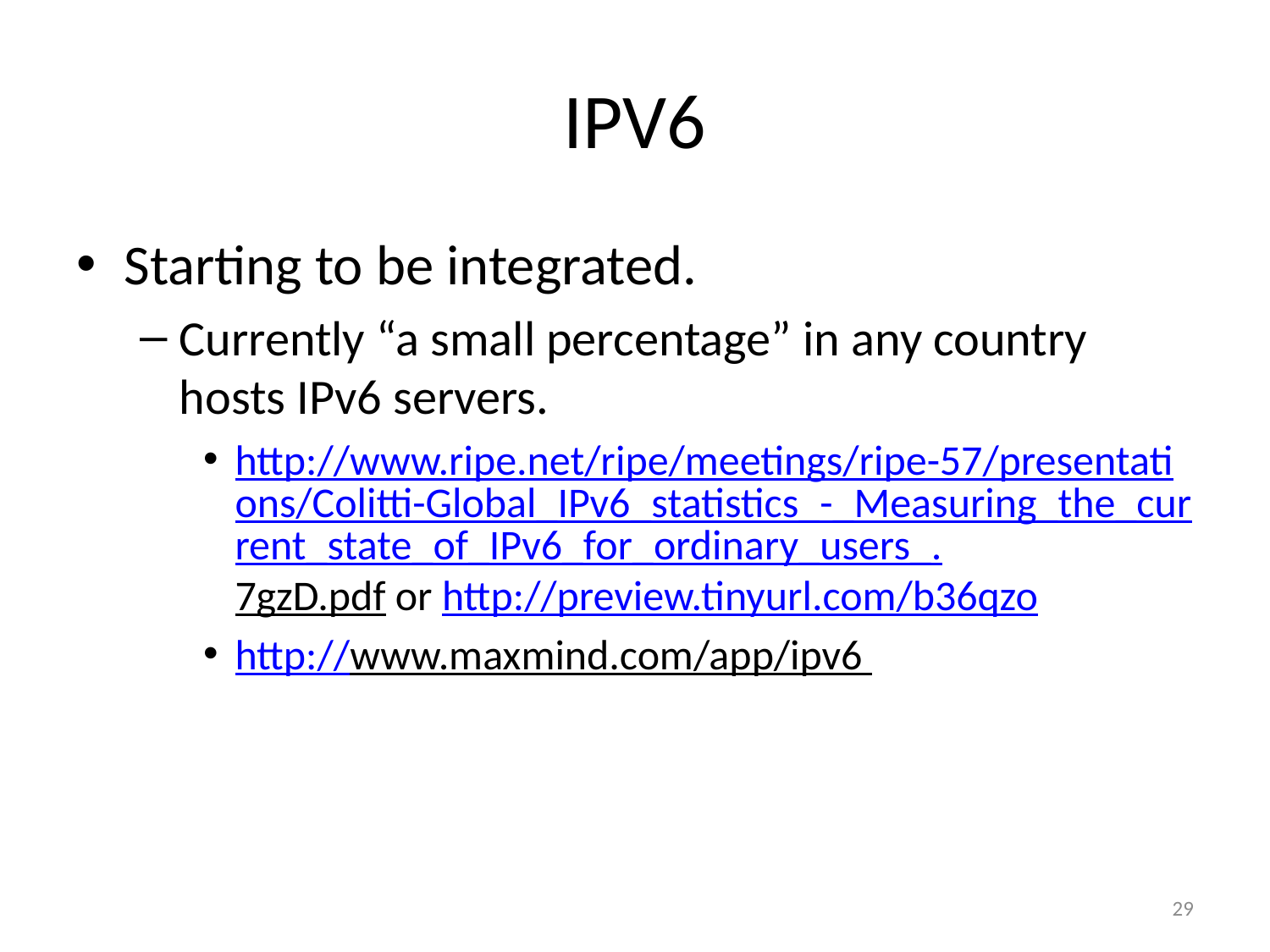

# IPV6
Starting to be integrated.
Currently “a small percentage” in any country hosts IPv6 servers.
http://www.ripe.net/ripe/meetings/ripe-57/presentations/Colitti-Global_IPv6_statistics_-_Measuring_the_current_state_of_IPv6_for_ordinary_users_.7gzD.pdf or http://preview.tinyurl.com/b36qzo
http://www.maxmind.com/app/ipv6
29